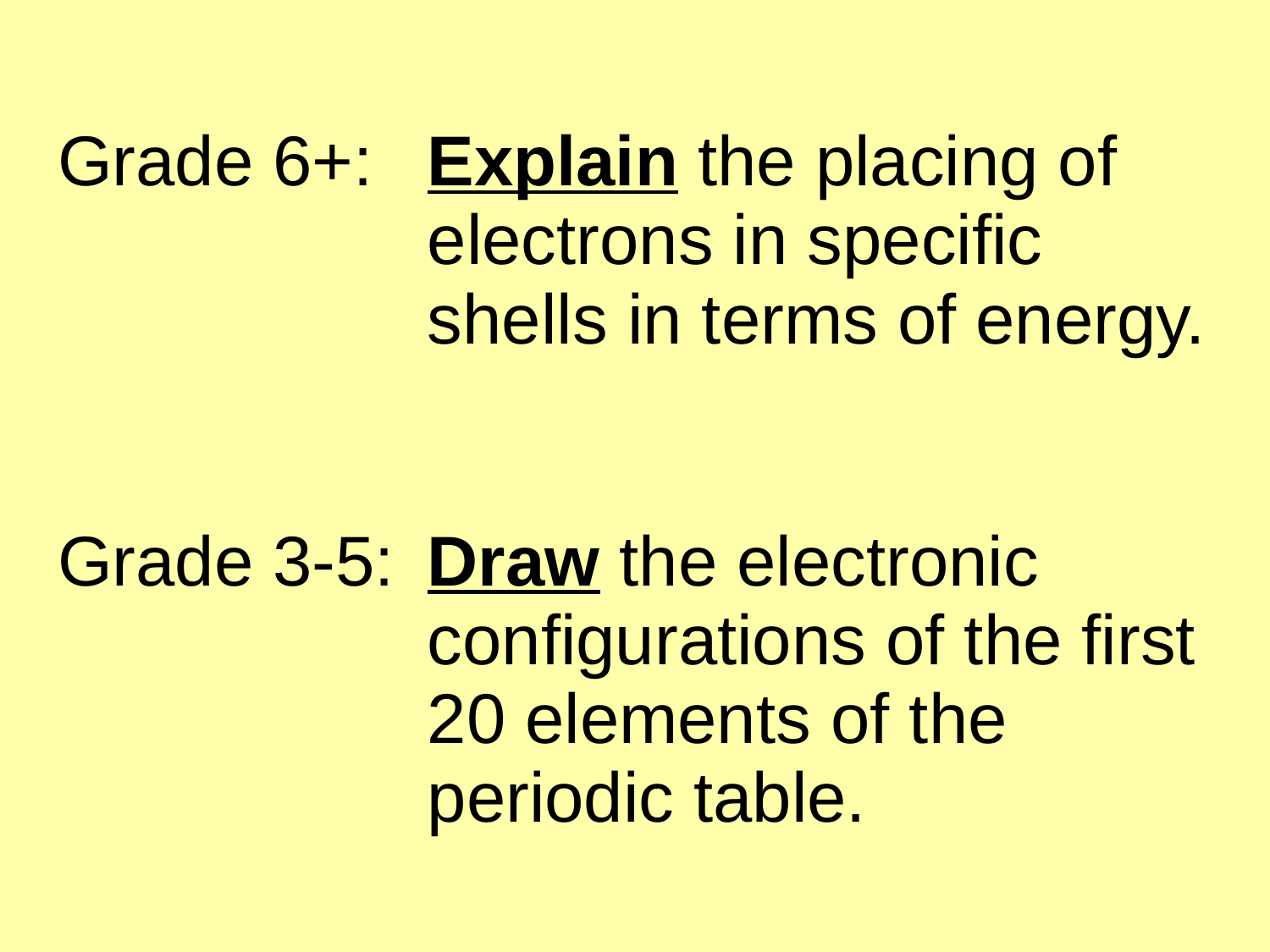

| Grade 6+: | Explain the placing of electrons in specific shells in terms of energy. |
| --- | --- |
| Grade 3-5: | Draw the electronic configurations of the first 20 elements of the periodic table. |